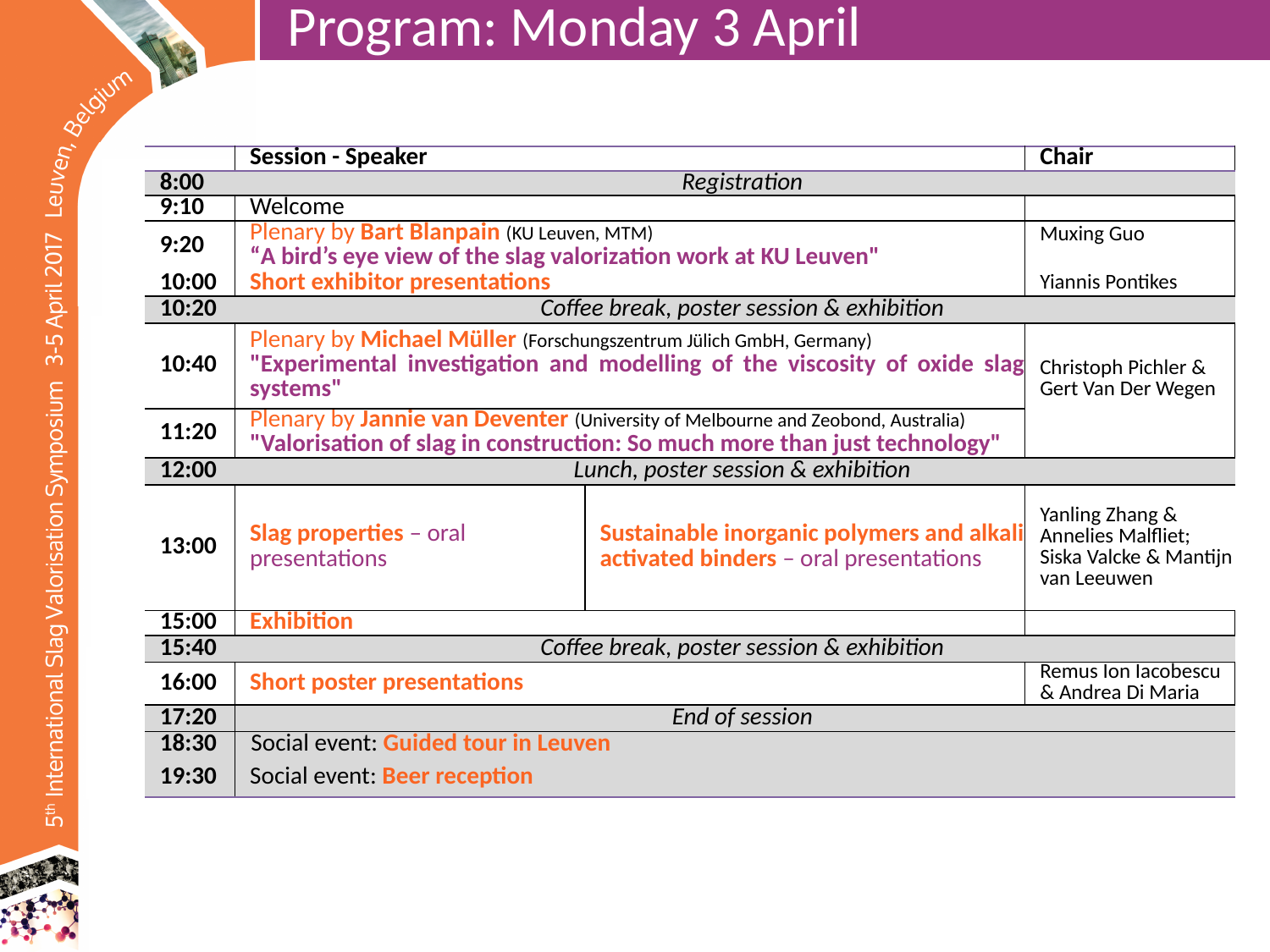

# Program: Monday 3 April
|  | Session - Speaker |  | Chair |
| --- | --- | --- | --- |
| 8:00 | Registration |  |  |
| 9:10 | Welcome |  |  |
| 9:20 | Plenary by Bart Blanpain (KU Leuven, MTM) “A bird’s eye view of the slag valorization work at KU Leuven" |  | Muxing Guo |
| 10:00 | Short exhibitor presentations |  | Yiannis Pontikes |
| 10:20 | Coffee break, poster session & exhibition |  |  |
| 10:40 | Plenary by Michael Müller (Forschungszentrum Jülich GmbH, Germany) "Experimental investigation and modelling of the viscosity of oxide slag systems" |  | Christoph Pichler & Gert Van Der Wegen |
| 11:20 | Plenary by Jannie van Deventer (University of Melbourne and Zeobond, Australia) "Valorisation of slag in construction: So much more than just technology" |  |  |
| 12:00 | Lunch, poster session & exhibition |  |  |
| 13:00 | Slag properties – oral presentations | Sustainable inorganic polymers and alkali activated binders – oral presentations | Yanling Zhang & Annelies Malfliet; Siska Valcke & Mantijn van Leeuwen |
| 15:00 | Exhibition |  |  |
| 15:40 | Coffee break, poster session & exhibition |  |  |
| 16:00 | Short poster presentations |  | Remus Ion Iacobescu & Andrea Di Maria |
| 17:20 | End of session |  |  |
| 18:30 | Social event: Guided tour in Leuven |  |  |
| 19:30 | Social event: Beer reception |  |  |